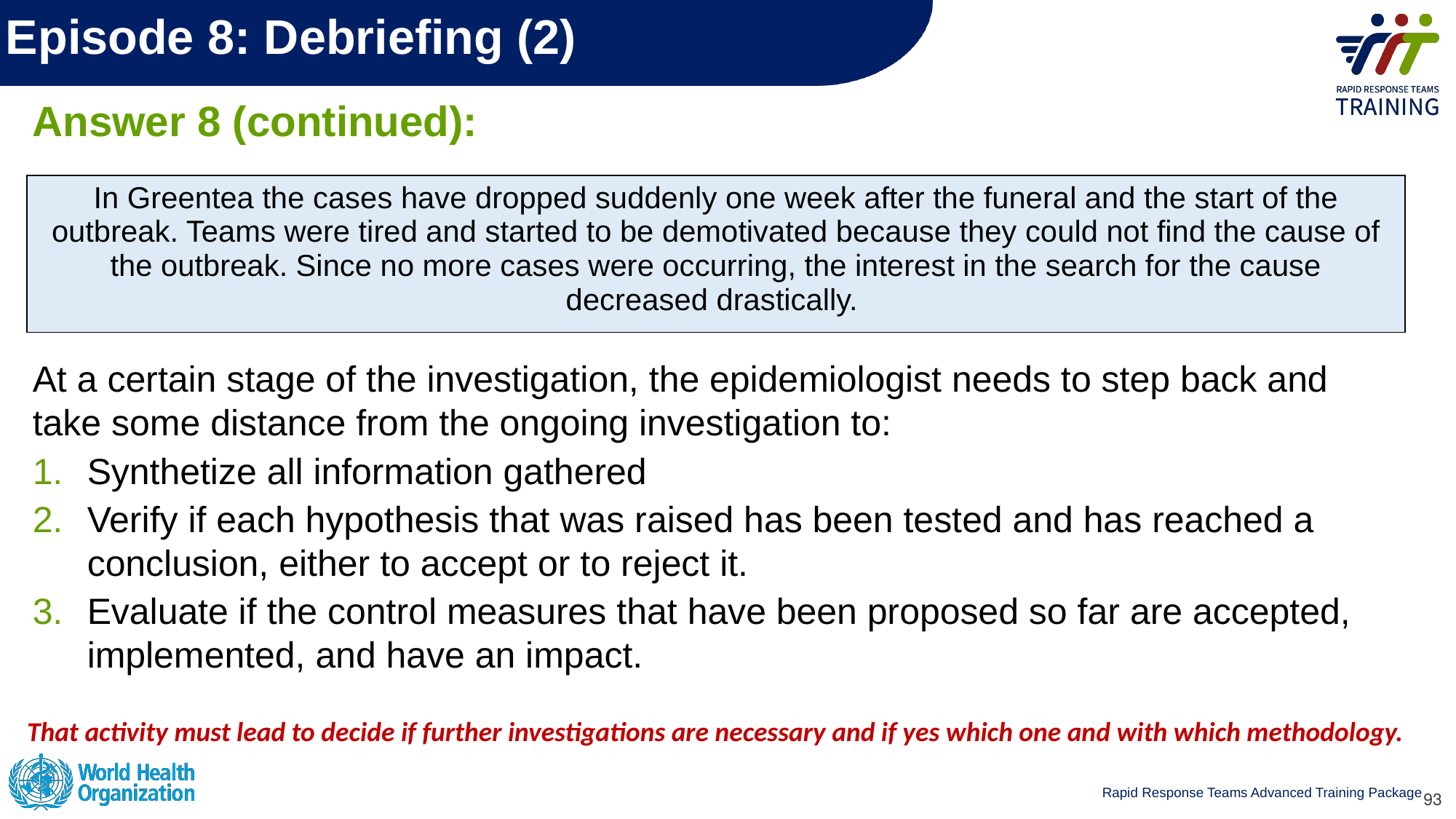

# Episode 8: Debriefing (2)
Answer 8 (continued):
| In Greentea the cases have dropped suddenly one week after the funeral and the start of the outbreak. Teams were tired and started to be demotivated because they could not find the cause of the outbreak. Since no more cases were occurring, the interest in the search for the cause decreased drastically. |
| --- |
At a certain stage of the investigation, the epidemiologist needs to step back and take some distance from the ongoing investigation to:
Synthetize all information gathered
Verify if each hypothesis that was raised has been tested and has reached a conclusion, either to accept or to reject it.
Evaluate if the control measures that have been proposed so far are accepted, implemented, and have an impact.

That activity must lead to decide if further investigations are necessary and if yes which one and with which methodology.